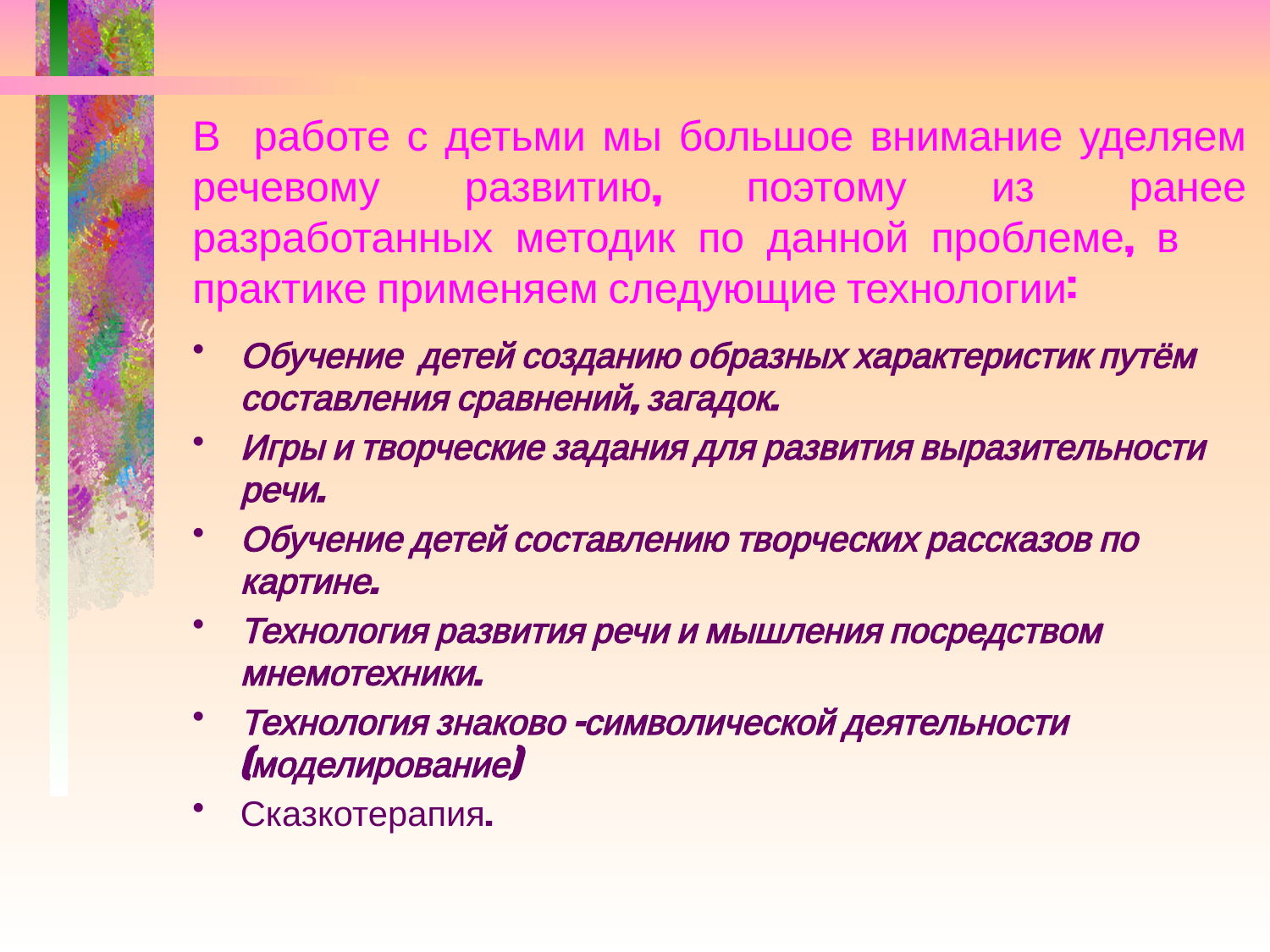

# В  работе с детьми мы большое внимание уделяем речевому развитию, поэтому из  ранее разработанных методик по данной проблеме, в    практике применяем следующие технологии:
Обучение  детей созданию образных характеристик путём составления сравнений, загадок.
Игры и творческие задания для развития выразительности речи.
Обучение детей составлению творческих рассказов по картине.
Технология развития речи и мышления посредством мнемотехники.
Технология знаково –символической деятельности (моделирование)
Сказкотерапия.